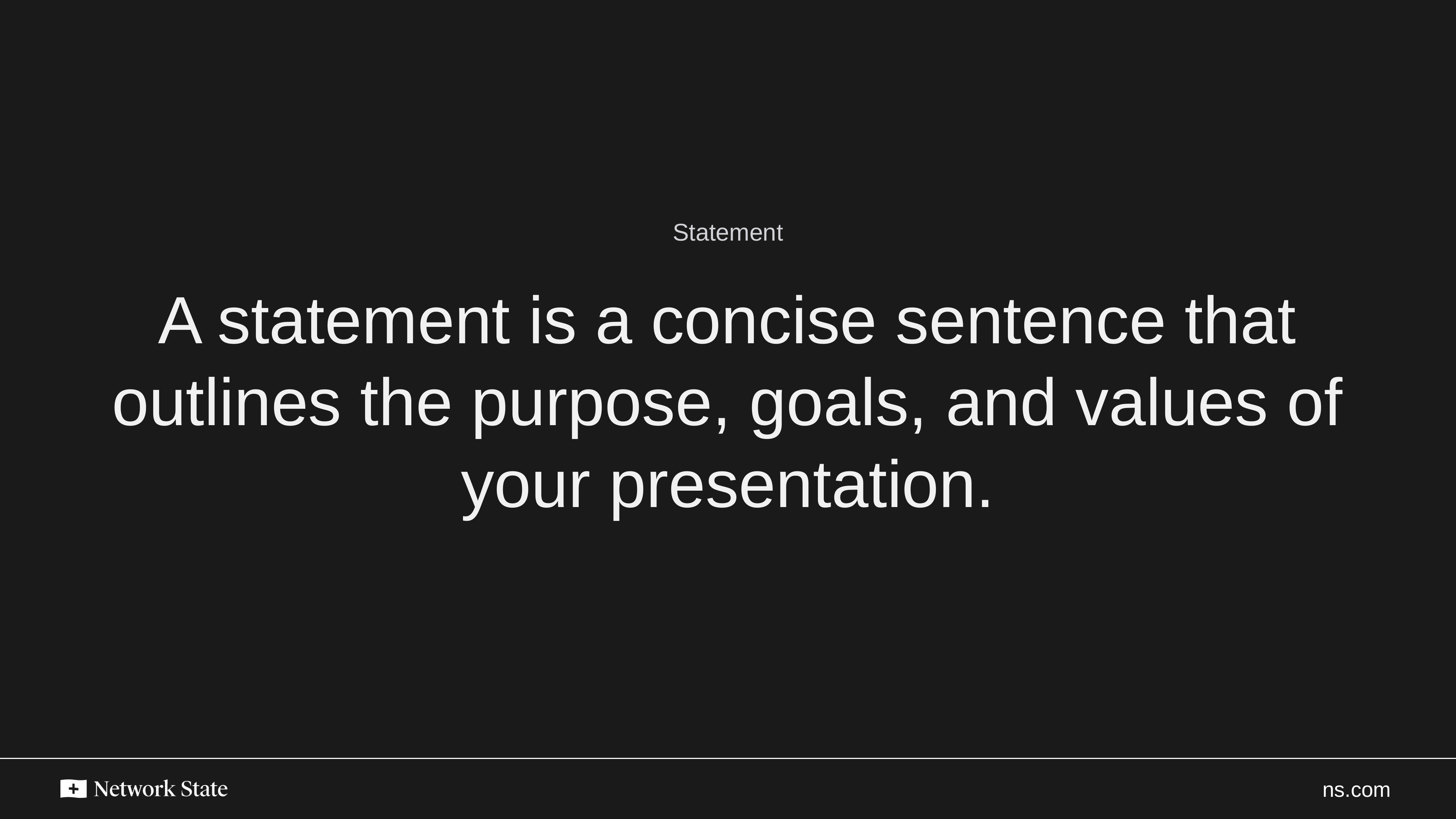

Statement
A statement is a concise sentence that outlines the purpose, goals, and values of your presentation.